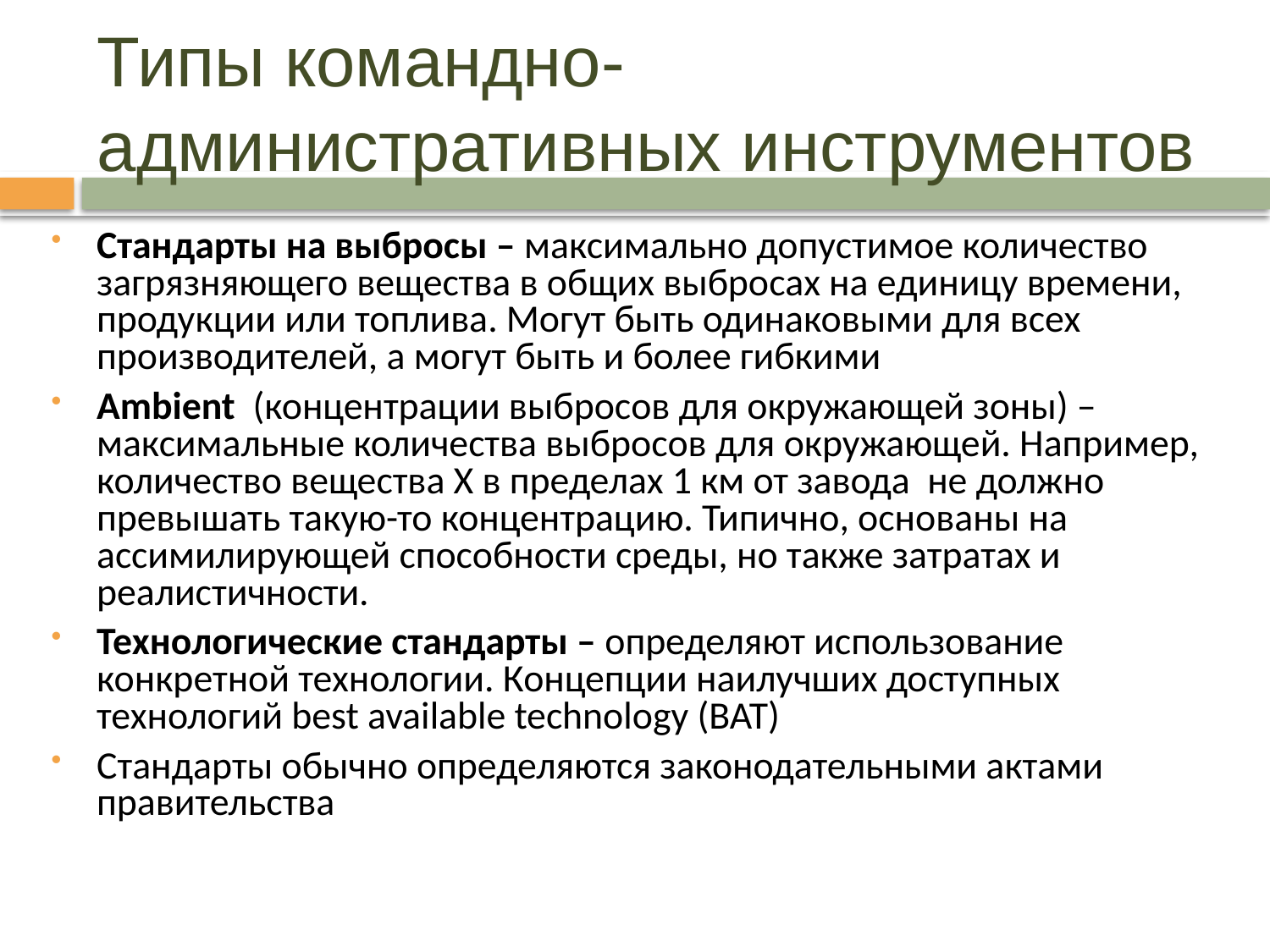

# Типы командно-административных инструментов
Стандарты на выбросы – максимально допустимое количество загрязняющего вещества в общих выбросах на единицу времени, продукции или топлива. Могут быть одинаковыми для всех производителей, а могут быть и более гибкими
Ambient  (концентрации выбросов для окружающей зоны) – максимальные количества выбросов для окружающей. Например, количество вещества Х в пределах 1 км от завода  не должно превышать такую-то концентрацию. Типично, основаны на ассимилирующей способности среды, но также затратах и реалистичности.
Технологические стандарты – определяют использование конкретной технологии. Концепции наилучших доступных технологий best available technology (BAT)
Стандарты обычно определяются законодательными актами правительства